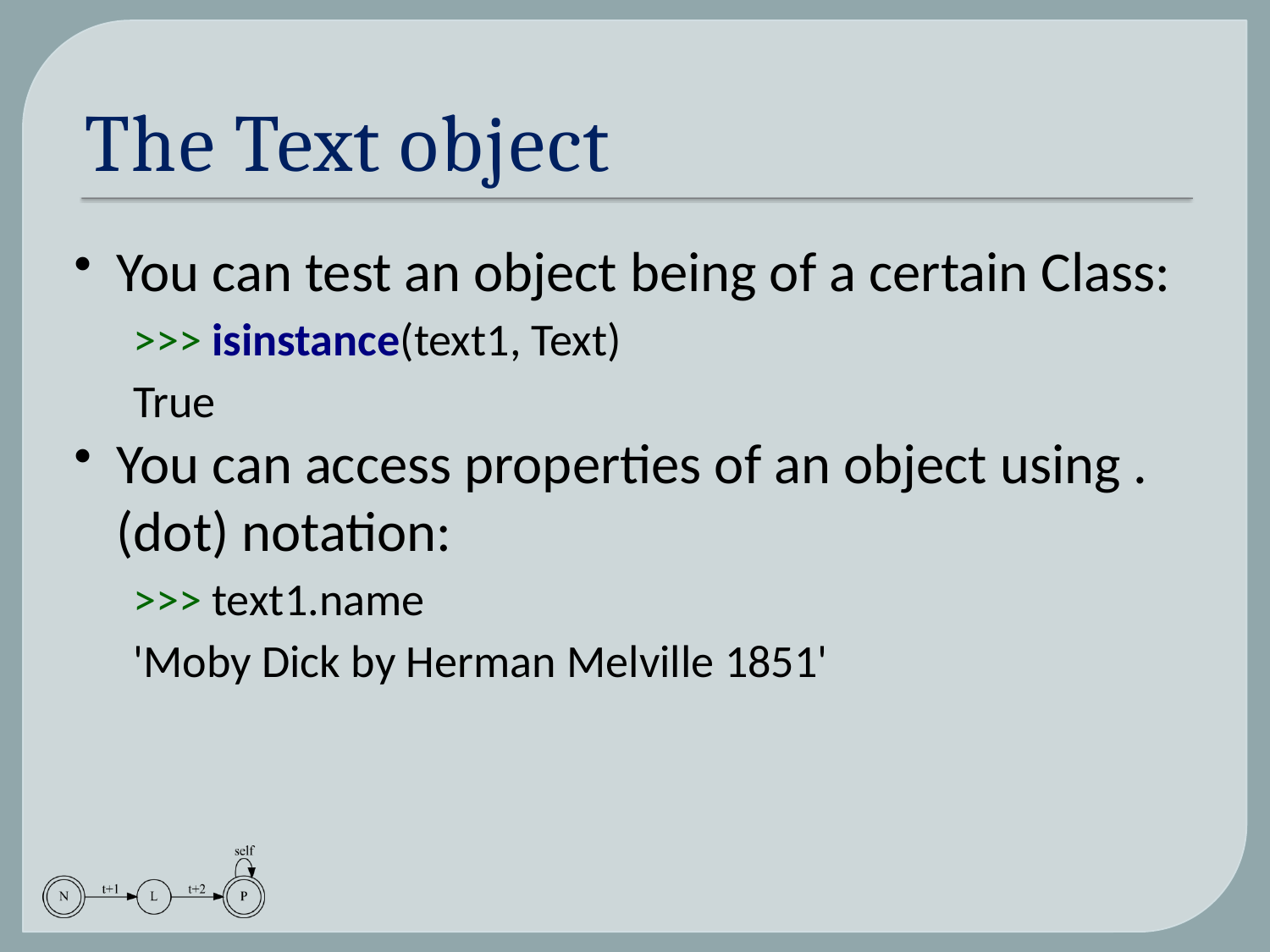

# The Text object
You can test an object being of a certain Class:
>>> isinstance(text1, Text)
True
You can access properties of an object using . (dot) notation:
>>> text1.name
'Moby Dick by Herman Melville 1851'